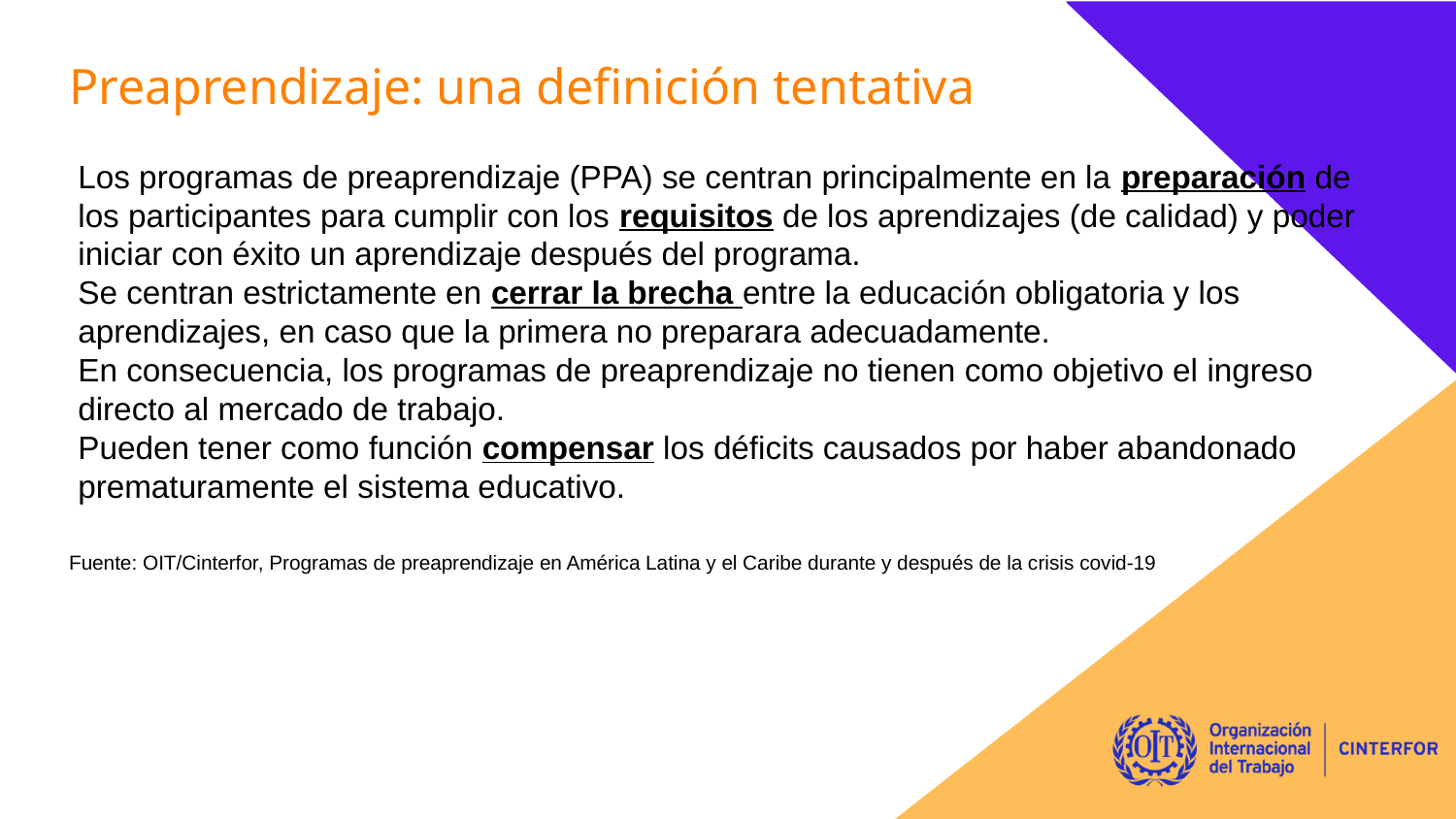

Preaprendizaje: una definición tentativa
Los programas de preaprendizaje (PPA) se centran principalmente en la preparación de los participantes para cumplir con los requisitos de los aprendizajes (de calidad) y poder iniciar con éxito un aprendizaje después del programa.
Se centran estrictamente en cerrar la brecha entre la educación obligatoria y los aprendizajes, en caso que la primera no preparara adecuadamente.
En consecuencia, los programas de preaprendizaje no tienen como objetivo el ingreso directo al mercado de trabajo.
Pueden tener como función compensar los déficits causados por haber abandonado prematuramente el sistema educativo.
Fuente: OIT/Cinterfor, Programas de preaprendizaje en América Latina y el Caribe durante y después de la crisis covid-19